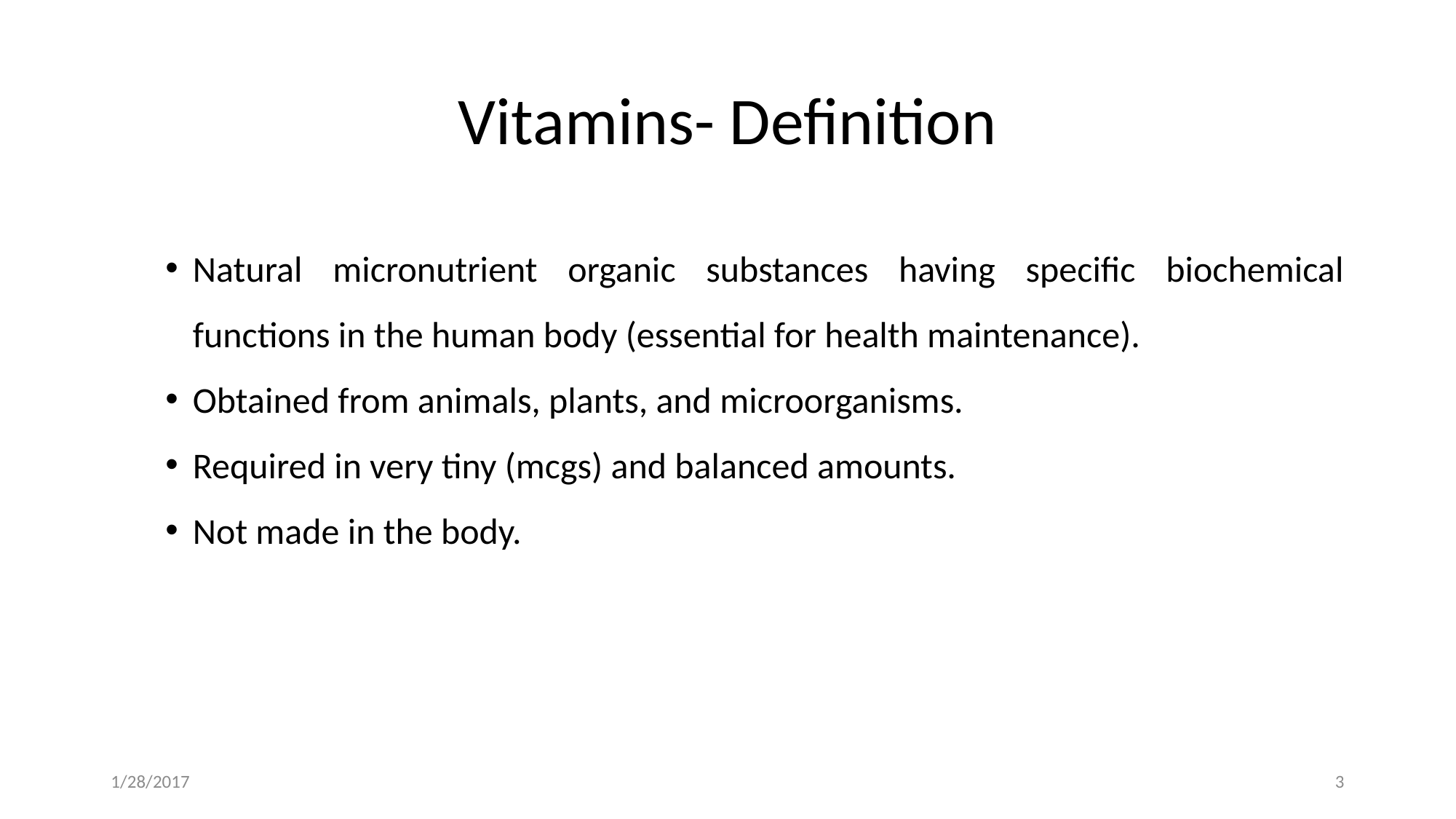

# Vitamins- Definition
Natural micronutrient organic substances having specific biochemical functions in the human body (essential for health maintenance).
Obtained from animals, plants, and microorganisms.
Required in very tiny (mcgs) and balanced amounts.
Not made in the body.

1/28/2017
3